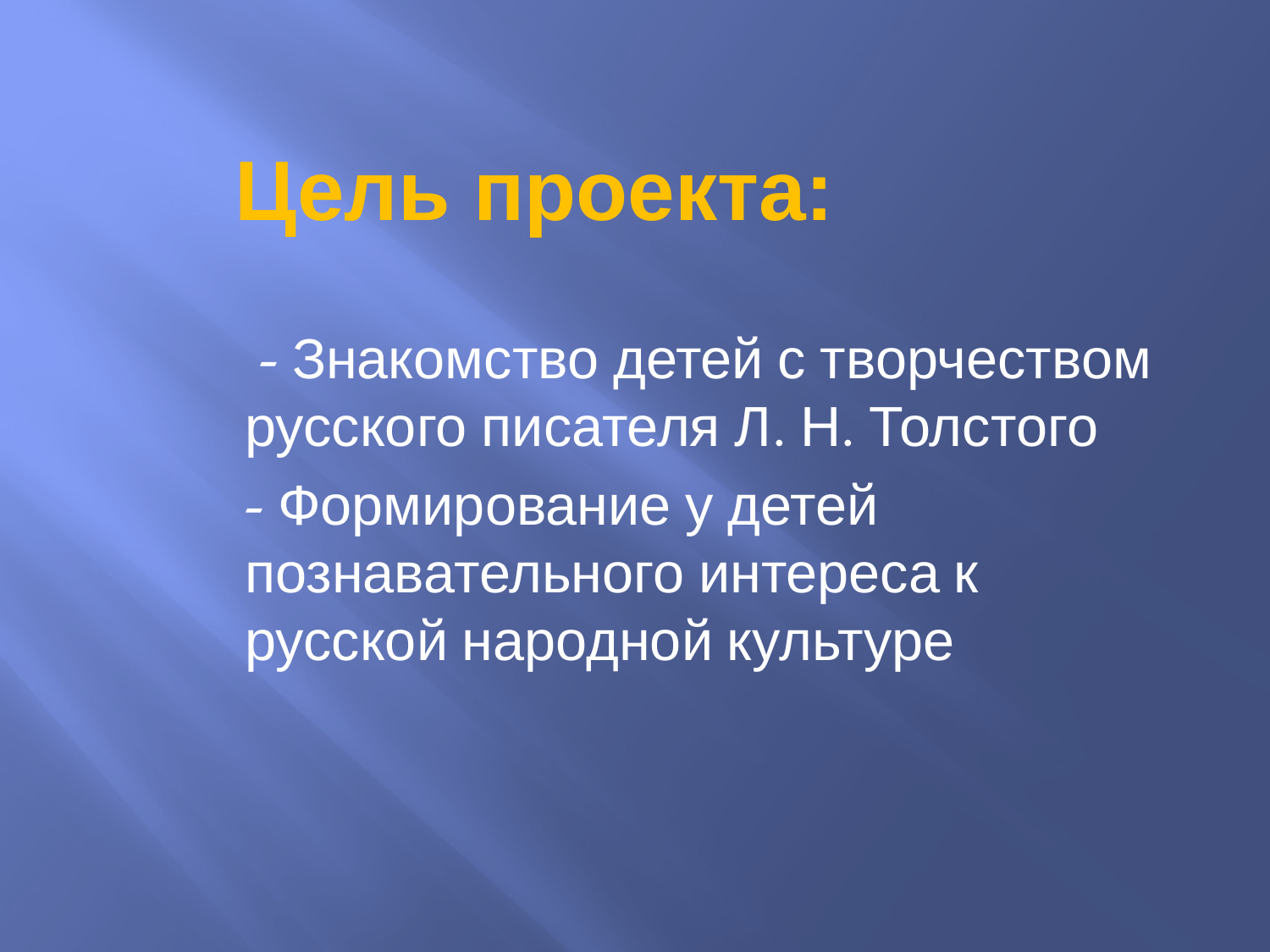

# Цель проекта:
 - Знакомство детей с творчеством русского писателя Л. Н. Толстого
- Формирование у детей познавательного интереса к русской народной культуре